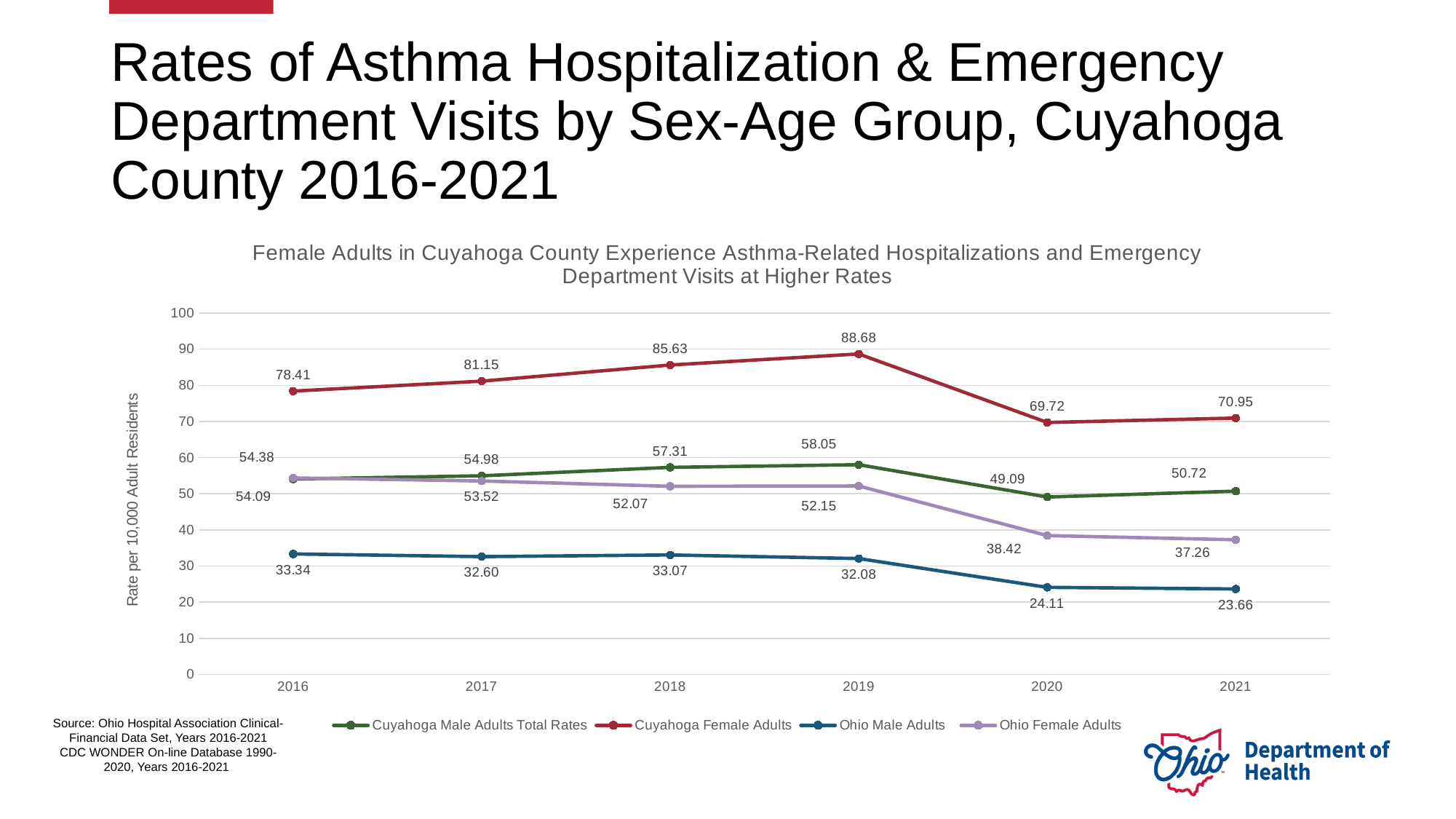

# Rates of Asthma Hospitalization & Emergency Department Visits by Sex-Age Group, Cuyahoga County 2016-2021

### Chart: Female Adults in Cuyahoga County Experience Asthma-Related Hospitalizations and Emergency Department Visits at Higher Rates

| Category | Cuyahoga Male Adults | Cuyahoga Female Adults | Ohio Male Adults   | Ohio Female Adults |
|---|---|---|---|---|
| 2016 | 54.09 | 78.41 | 33.337413848635066 | 54.3775539039823 |
| 2017 | 54.98 | 81.15 | 32.60261100190186 | 53.52283109514671 |
| 2018 | 57.31 | 85.63 | 33.0686021381627 | 52.06509062125203 |
| 2019 | 58.05 | 88.68 | 32.075247864332084 | 52.147430071340324 |
| 2020 | 49.09 | 69.72 | 24.10645112263546 | 38.41768204144548 |
| 2021 | 50.72 | 70.95 | 23.66029642674016 | 37.263390335223185 |
Source: Ohio Hospital Association Clinical-Financial Data Set, Years 2016-2021
CDC WONDER On-line Database 1990-2020, Years 2016-2021